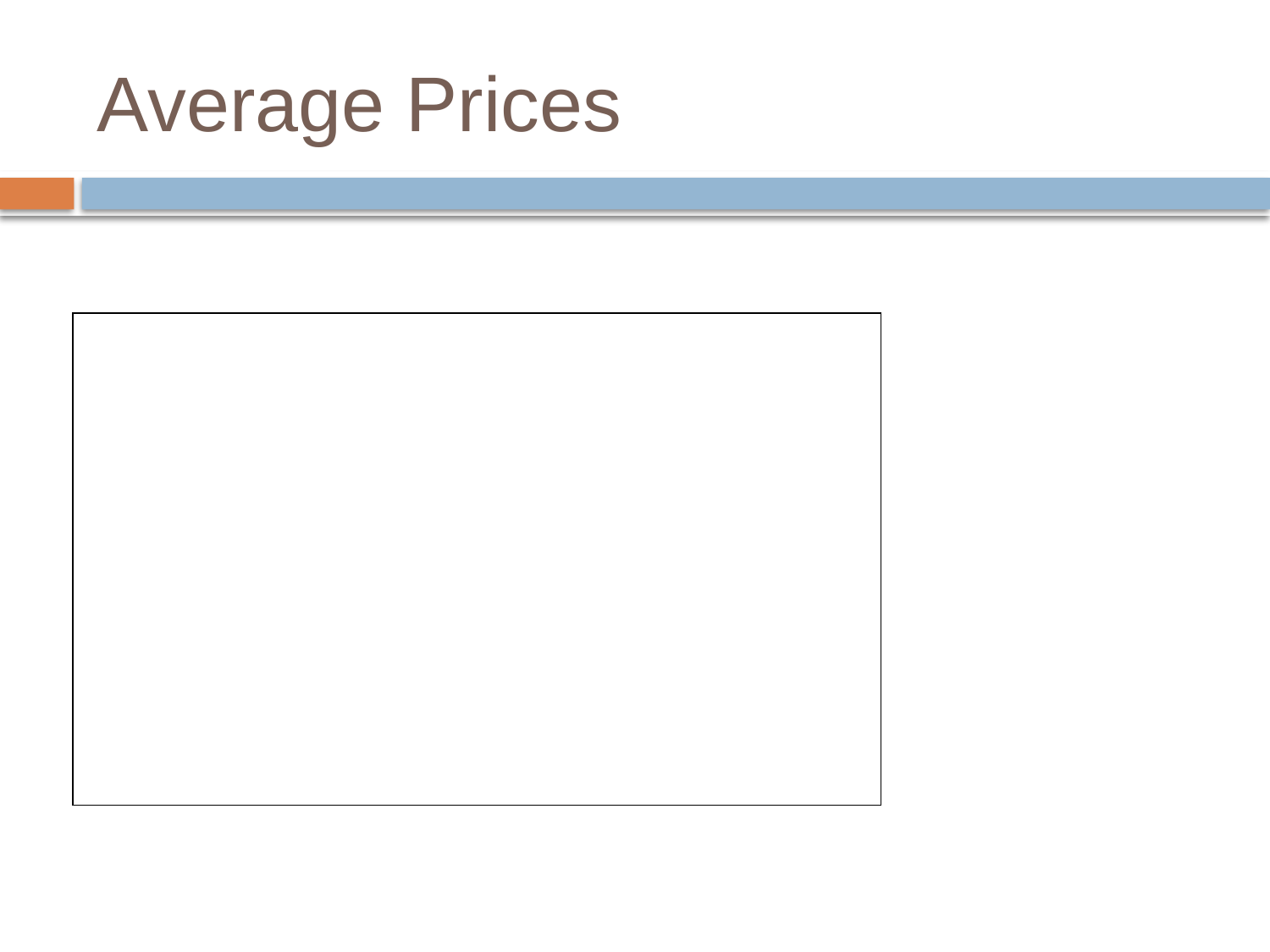

# Average Prices
|  |
| --- |